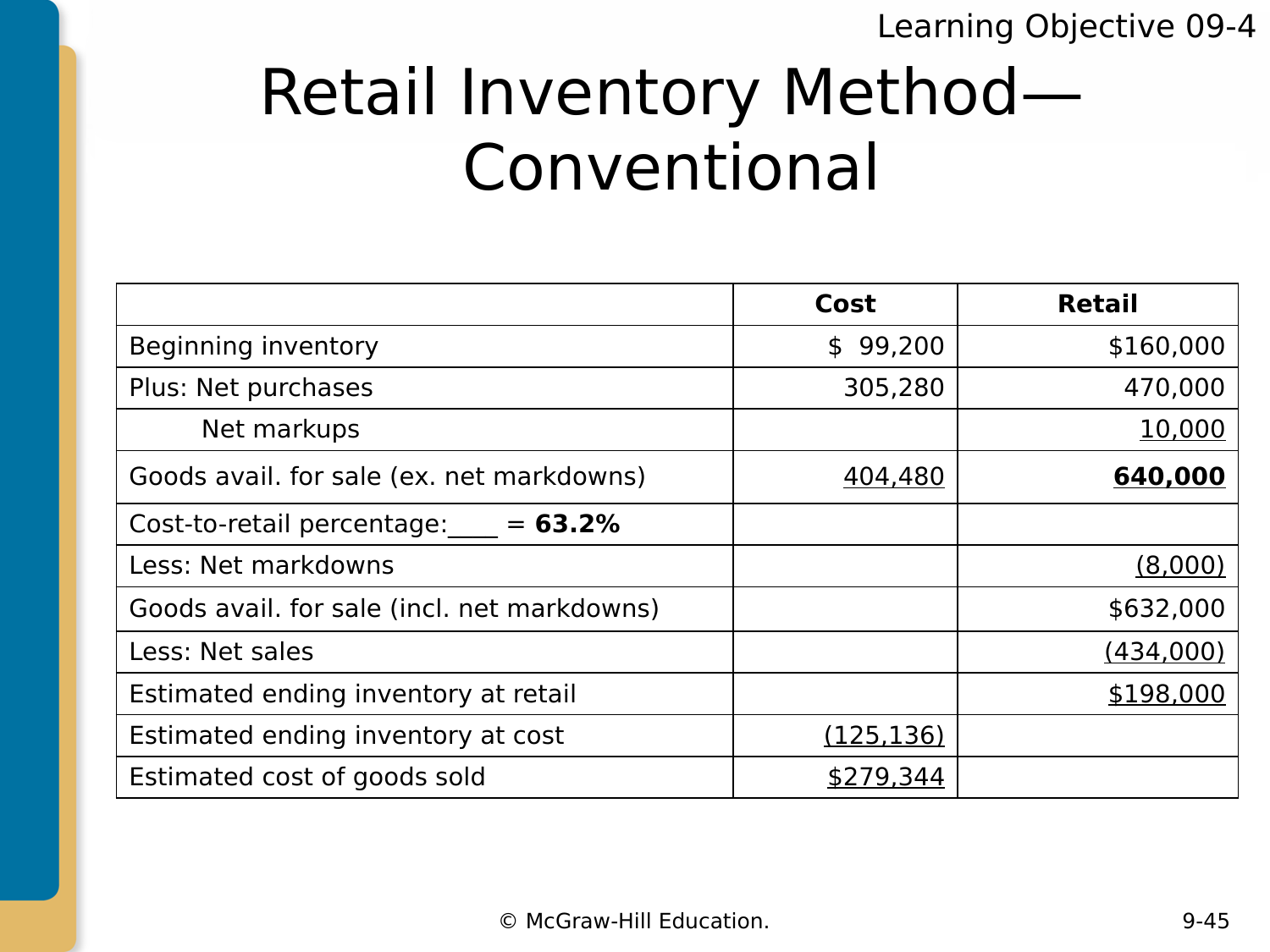

Learning Objective 09-4
# Retail Inventory Method—Conventional
|  | Cost | Retail |
| --- | --- | --- |
| Beginning inventory | $ 99,200 | $160,000 |
| Plus: Net purchases | 305,280 | 470,000 |
| Net markups |  | 10,000 |
| Goods avail. for sale (ex. net markdowns) | 404,480 | 640,000 |
| Cost-to-retail percentage:\_\_\_\_ = 63.2% |  |  |
| Less: Net markdowns |  | (8,000) |
| Goods avail. for sale (incl. net markdowns) |  | $632,000 |
| Less: Net sales |  | (434,000) |
| Estimated ending inventory at retail |  | $198,000 |
| Estimated ending inventory at cost | (125,136) |  |
| Estimated cost of goods sold | $279,344 |  |